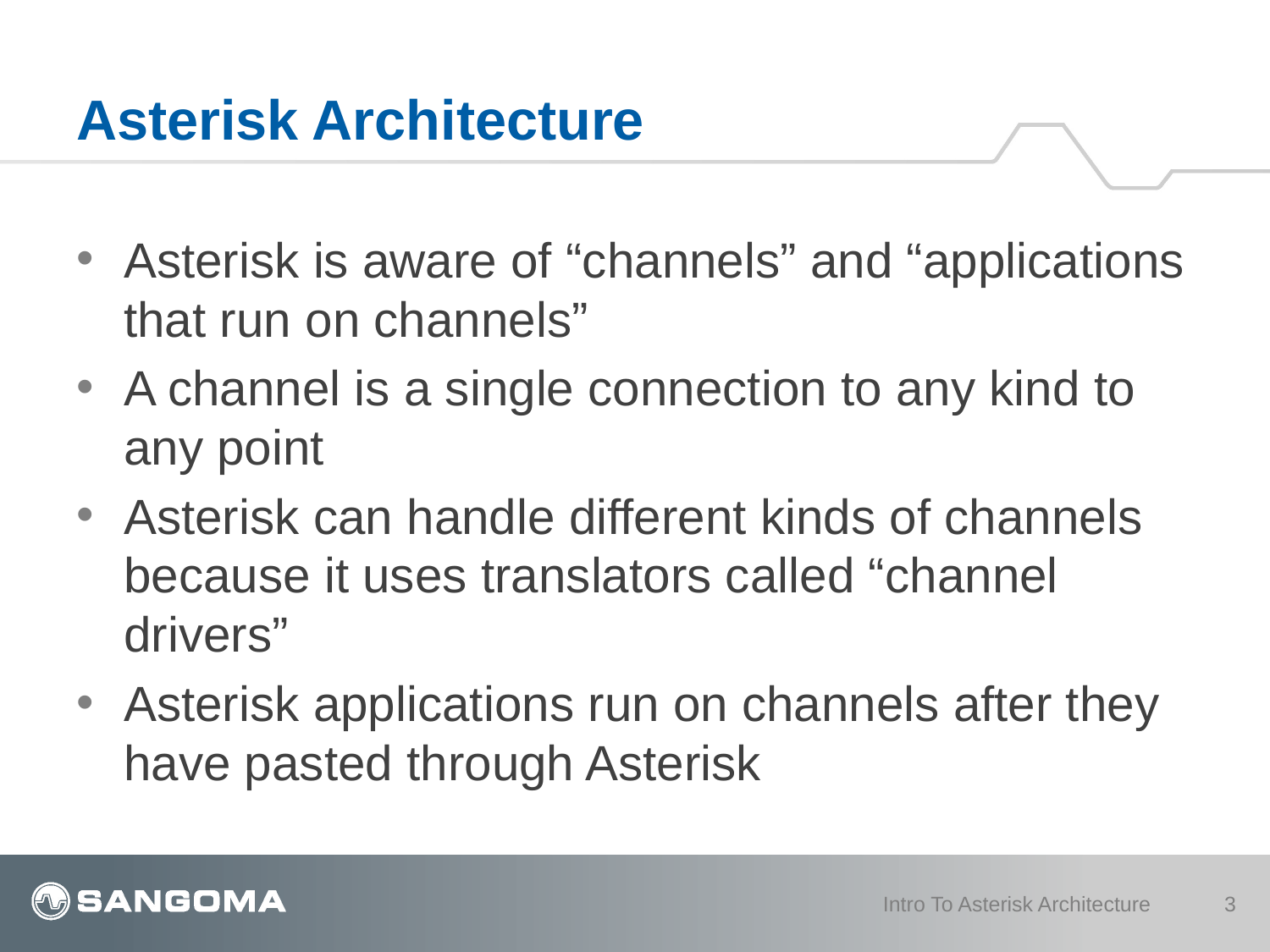

# Asterisk Architecture
Asterisk is aware of “channels” and “applications that run on channels”
A channel is a single connection to any kind to any point
Asterisk can handle different kinds of channels because it uses translators called “channel drivers”
Asterisk applications run on channels after they have pasted through Asterisk
Intro To Asterisk Architecture
3